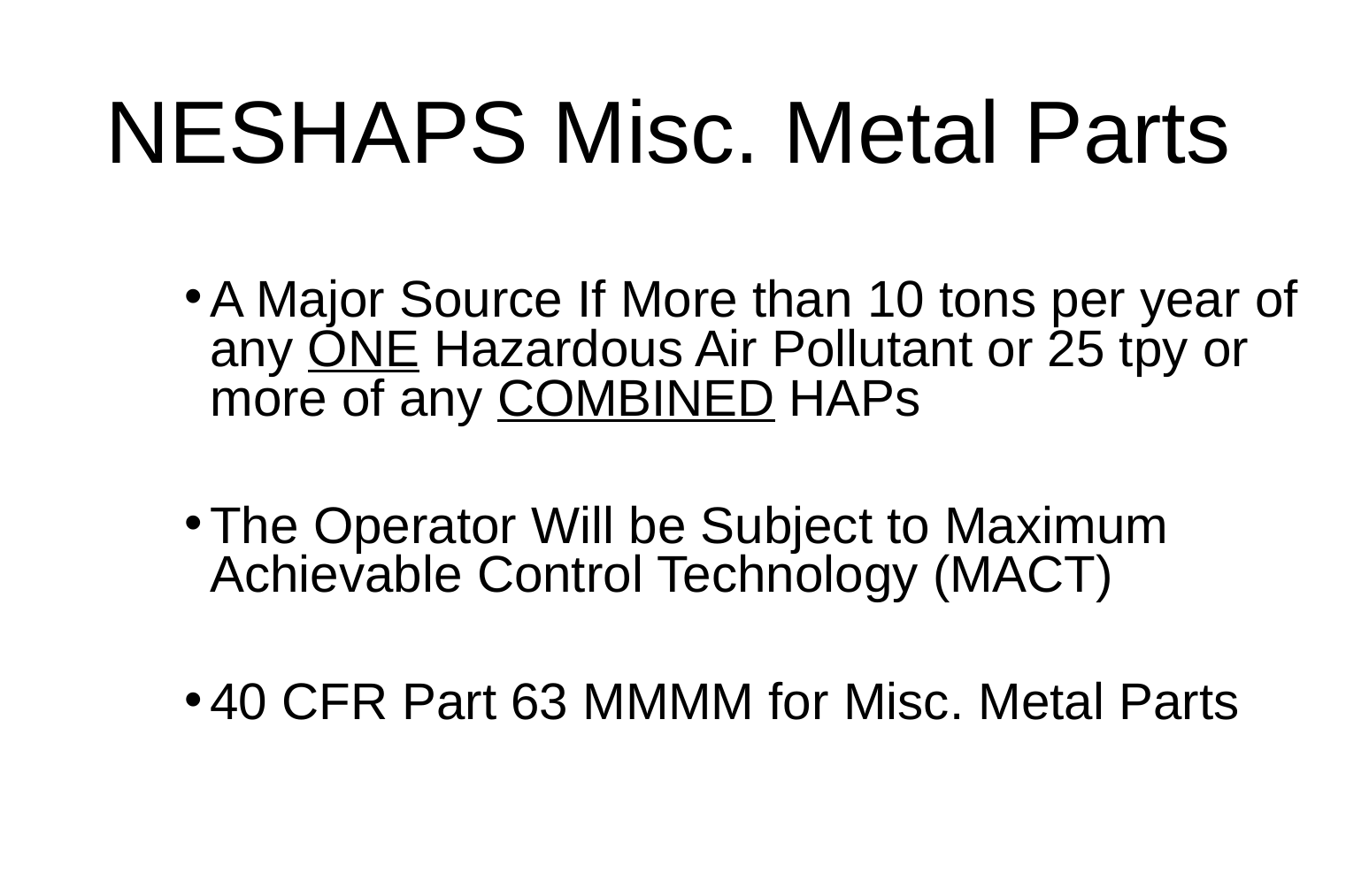

# NESHAPS Misc. Metal Parts
A Major Source If More than 10 tons per year of any ONE Hazardous Air Pollutant or 25 tpy or more of any COMBINED HAPs

The Operator Will be Subject to Maximum Achievable Control Technology (MACT)

40 CFR Part 63 MMMM for Misc. Metal Parts